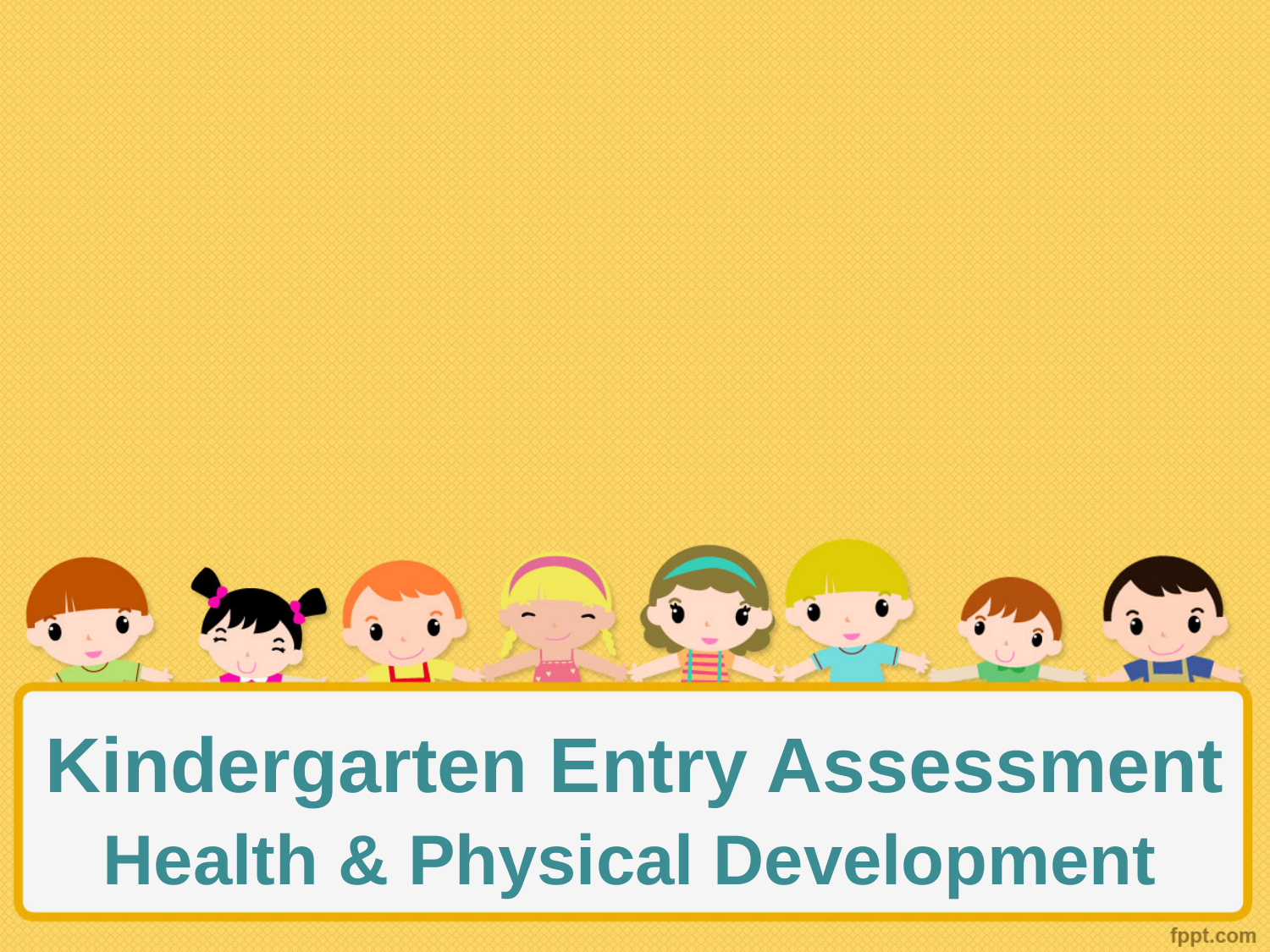

# Kindergarten Entry Assessment
Health & Physical Development